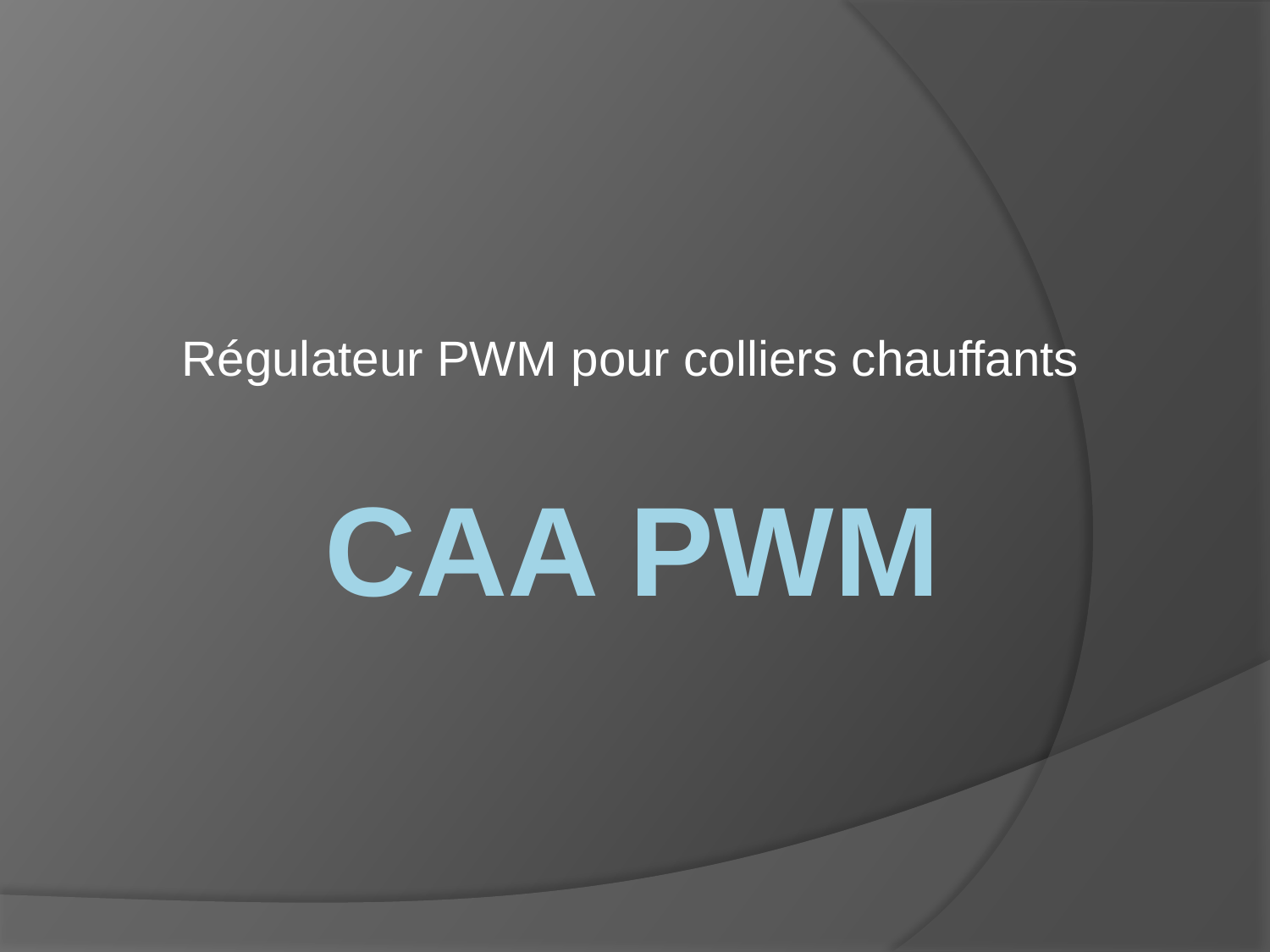

Régulateur PWM pour colliers chauffants
# CAA PWM